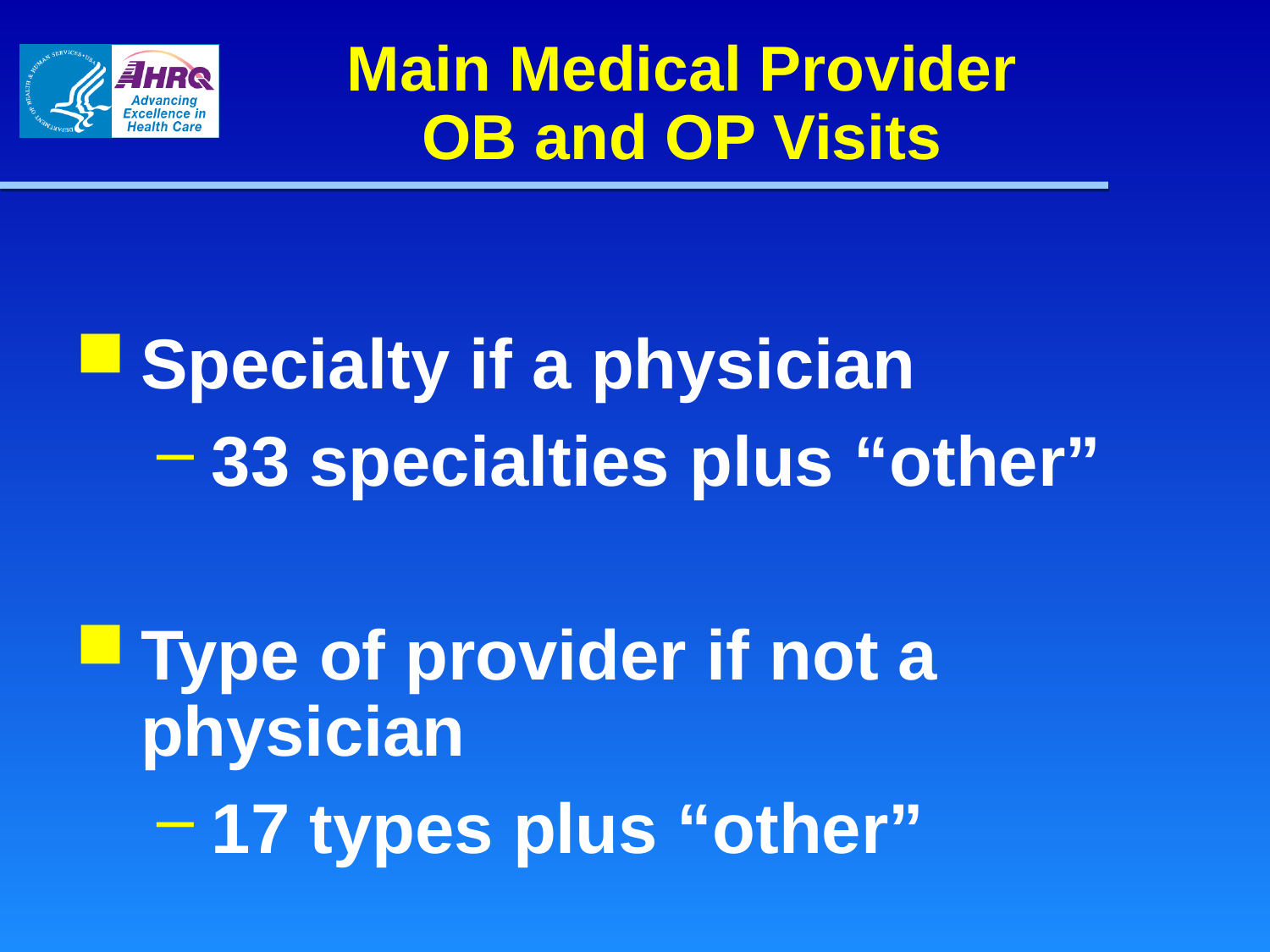

# Main Medical Provider OB and OP Visits

Specialty if a physician
33 specialties plus “other”

Type of provider if not a physician
17 types plus “other”